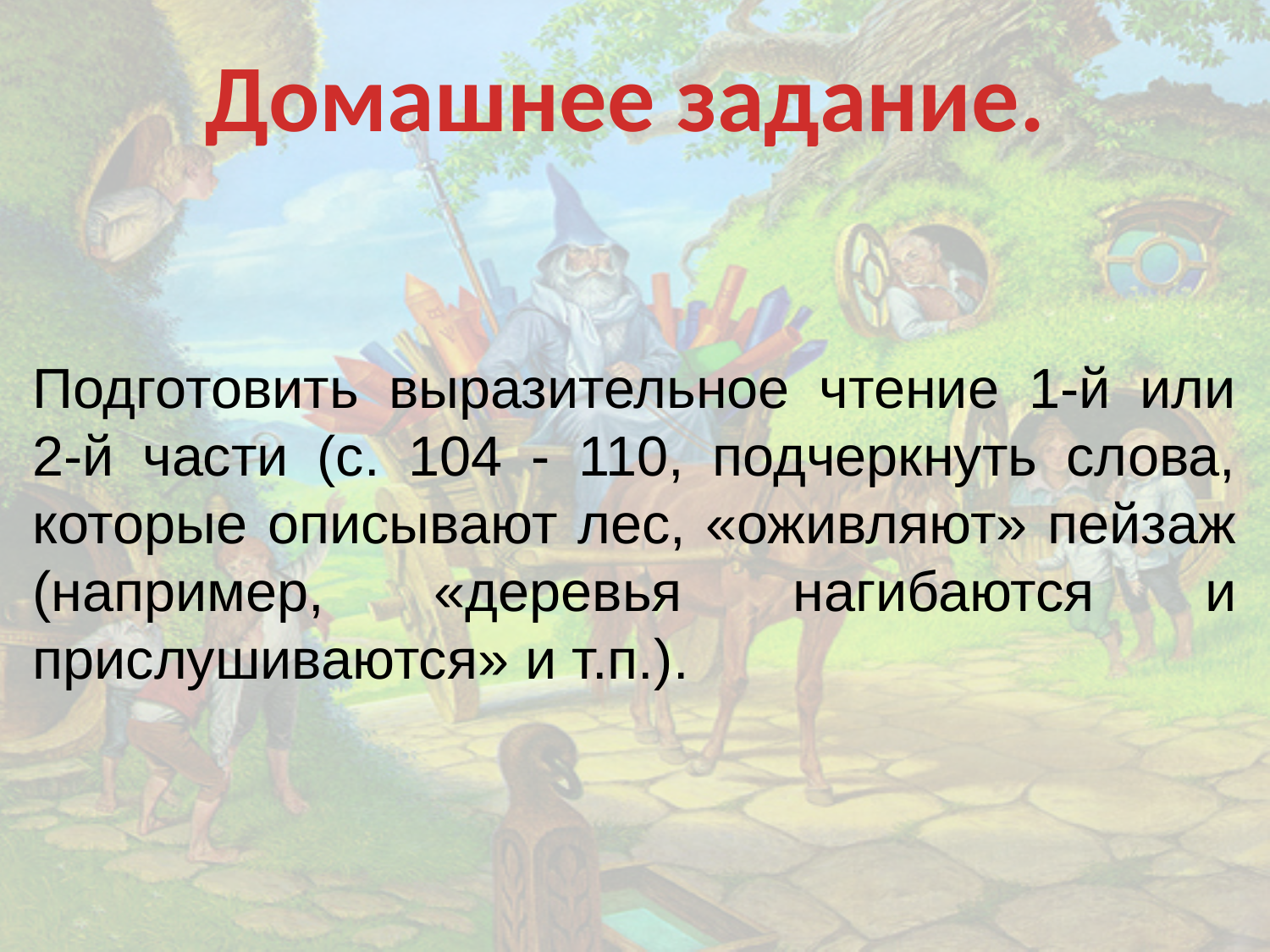

Домашнее задание.
Подготовить выразительное чтение 1-й или 2-й части (с. 104 - 110, подчеркнуть слова, которые описывают лес, «оживляют» пейзаж (например, «деревья нагибаются и прислушиваются» и т.п.).